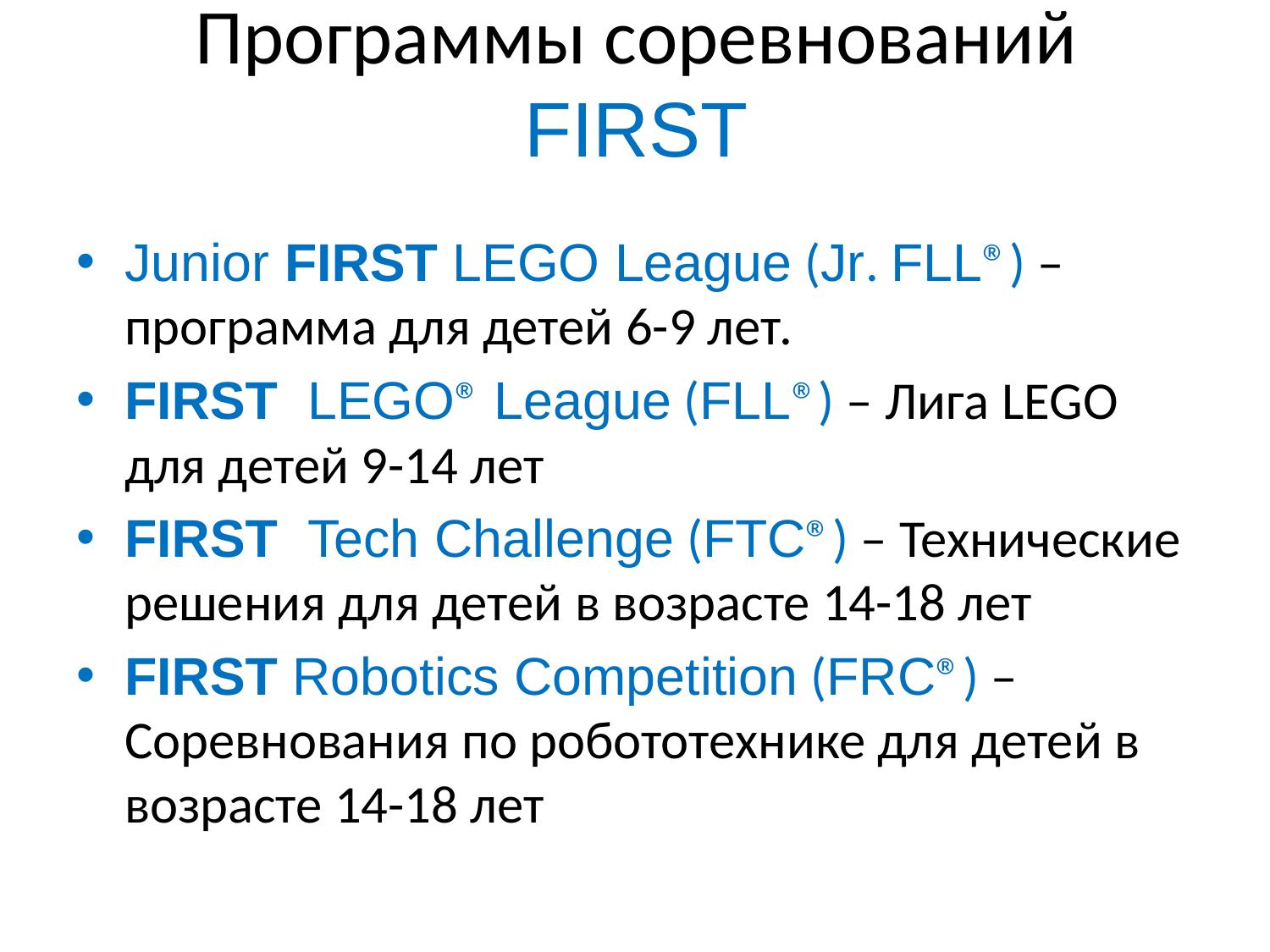

# Программы соревнований FIRST
Junior FIRST LEGO League (Jr. FLL®) – программа для детей 6-9 лет.
FIRST  LEGO® League (FLL®) – Лига LEGO для детей 9-14 лет
FIRST  Tech Challenge (FTC®) – Технические решения для детей в возрасте 14-18 лет
FIRST Robotics Competition (FRC®) – Соревнования по робототехнике для детей в возрасте 14-18 лет